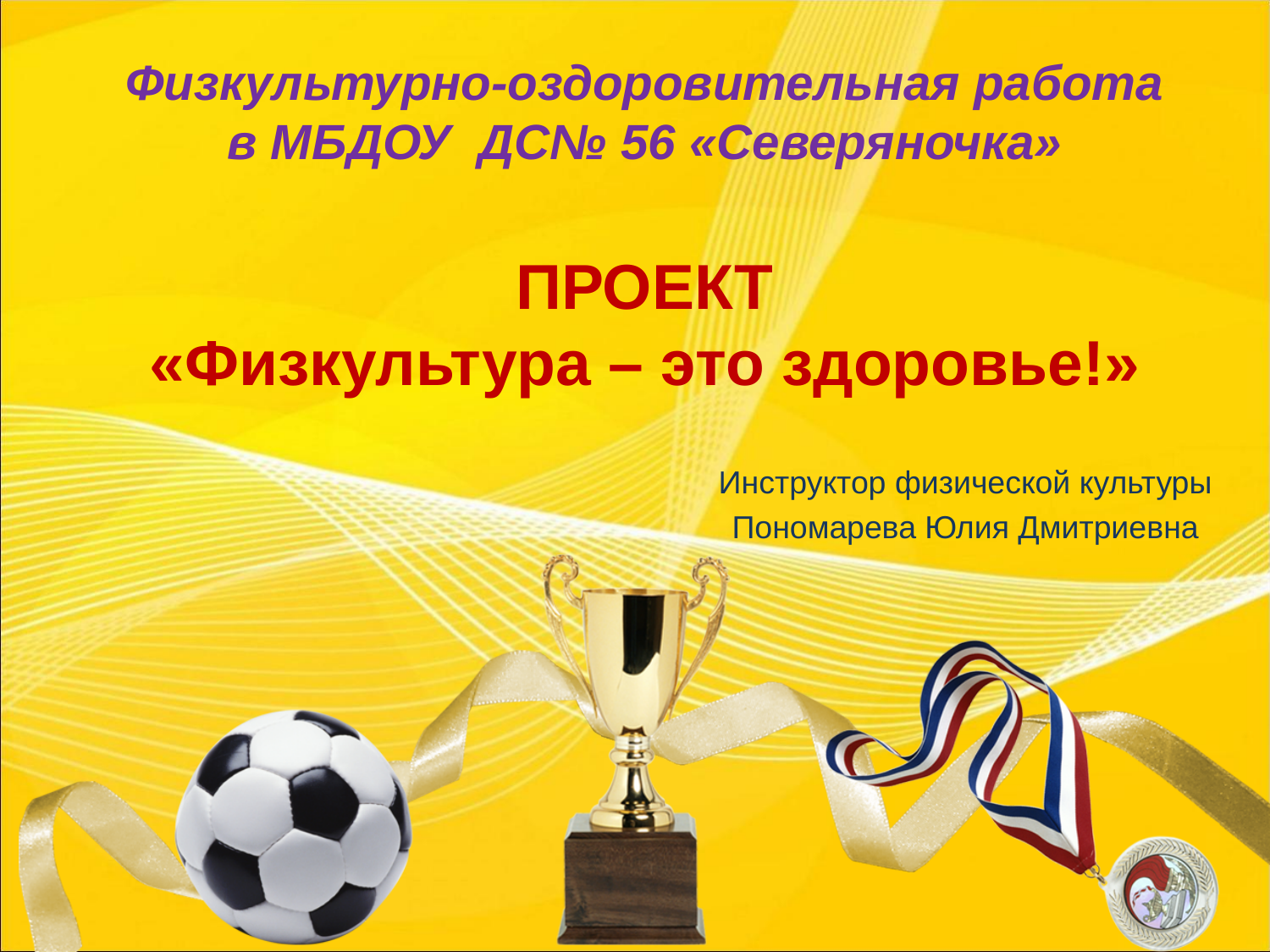

# Физкультурно-оздоровительная работа в МБДОУ  ДС№ 56 «Северяночка» ПРОЕКТ «Физкультура – это здоровье!»
Инструктор физической культуры
Пономарева Юлия Дмитриевна